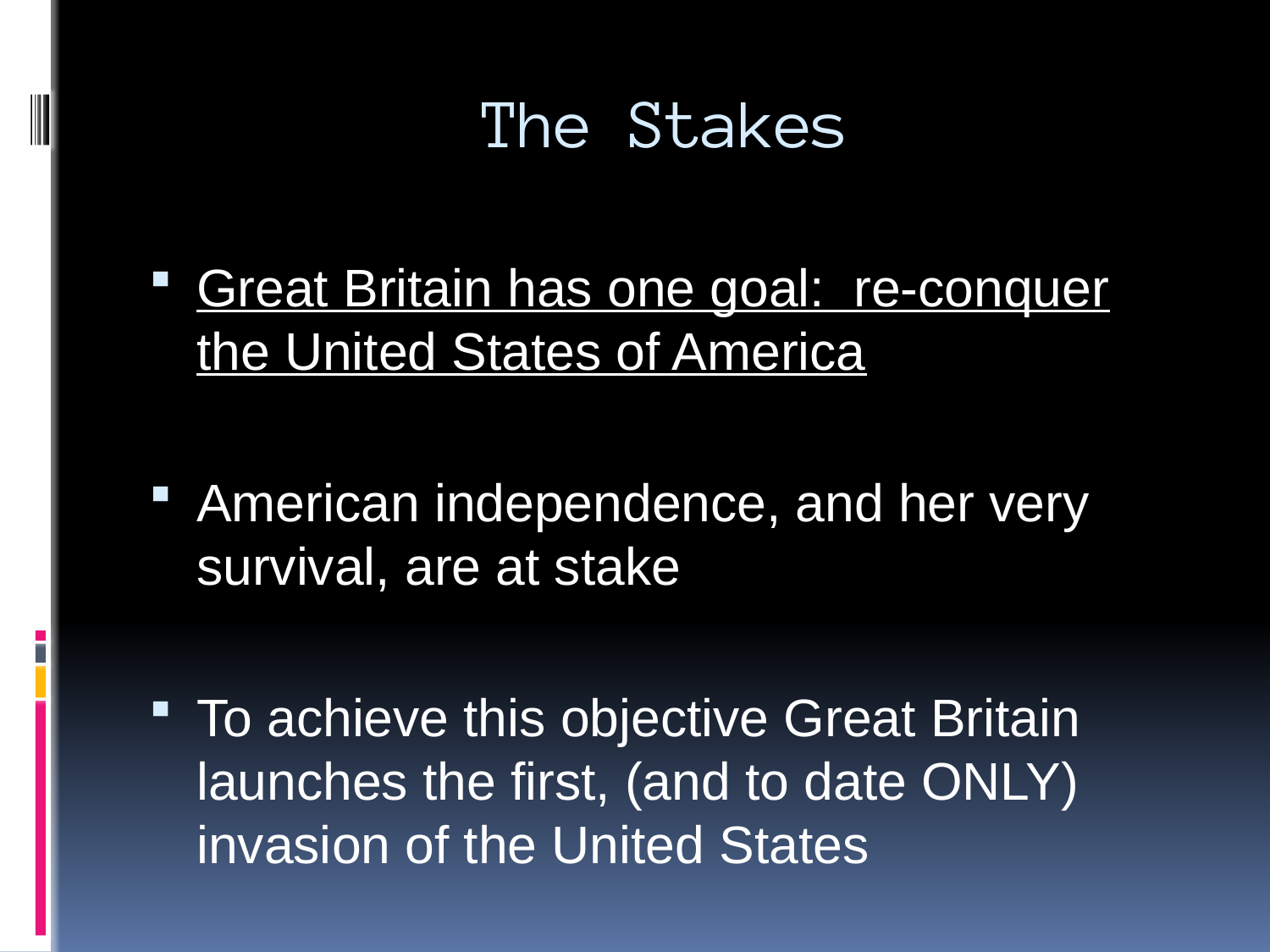

# The Stakes
Great Britain has one goal:  re-conquer the United States of America

American independence, and her very survival, are at stake

To achieve this objective Great Britain launches the first, (and to date ONLY) invasion of the United States